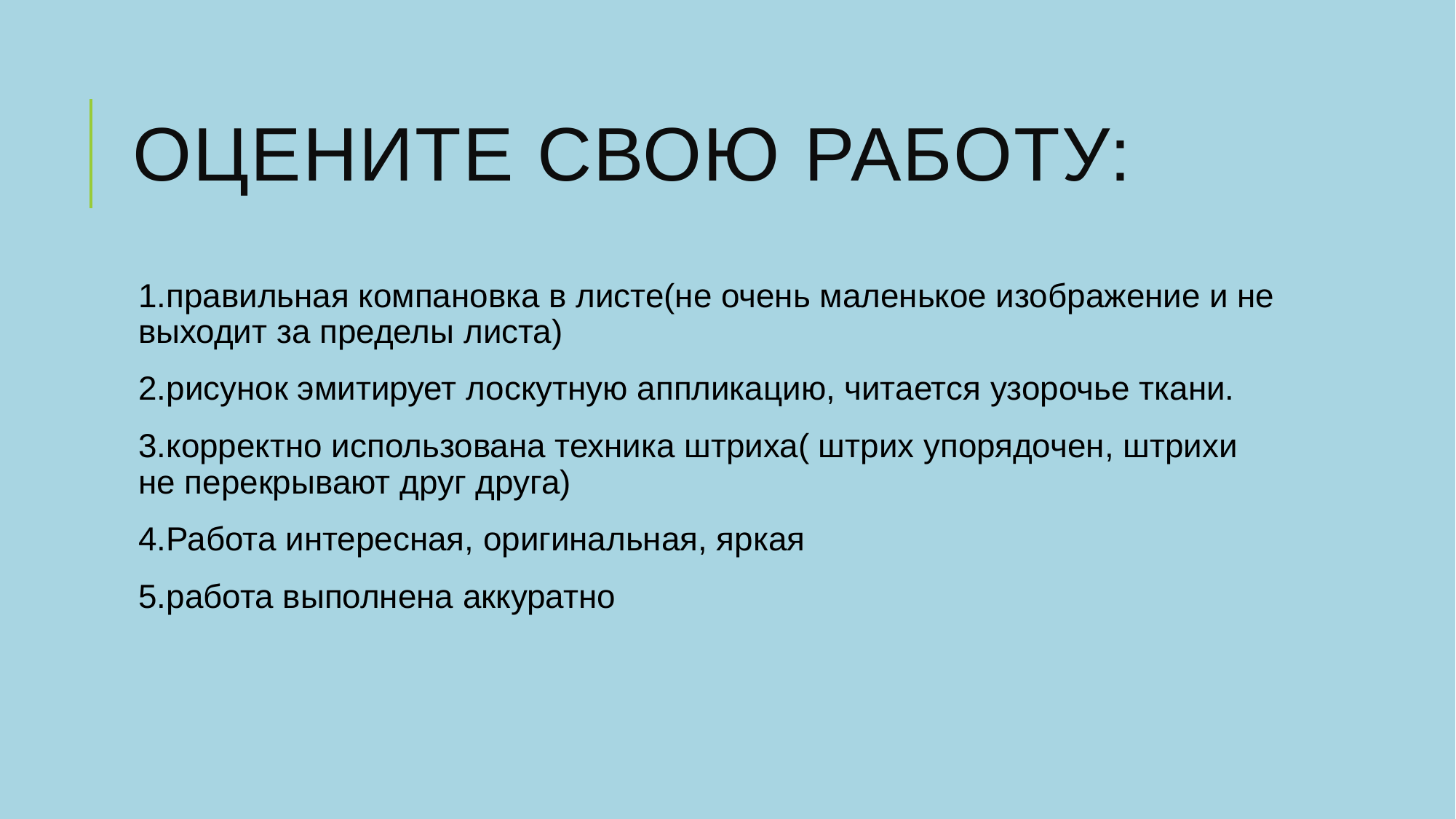

# Оцените свою работу:
1.правильная компановка в листе(не очень маленькое изображение и не выходит за пределы листа)
2.рисунок эмитирует лоскутную аппликацию, читается узорочье ткани.
3.корректно использована техника штриха( штрих упорядочен, штрихи не перекрывают друг друга)
4.Работа интересная, оригинальная, яркая
5.работа выполнена аккуратно